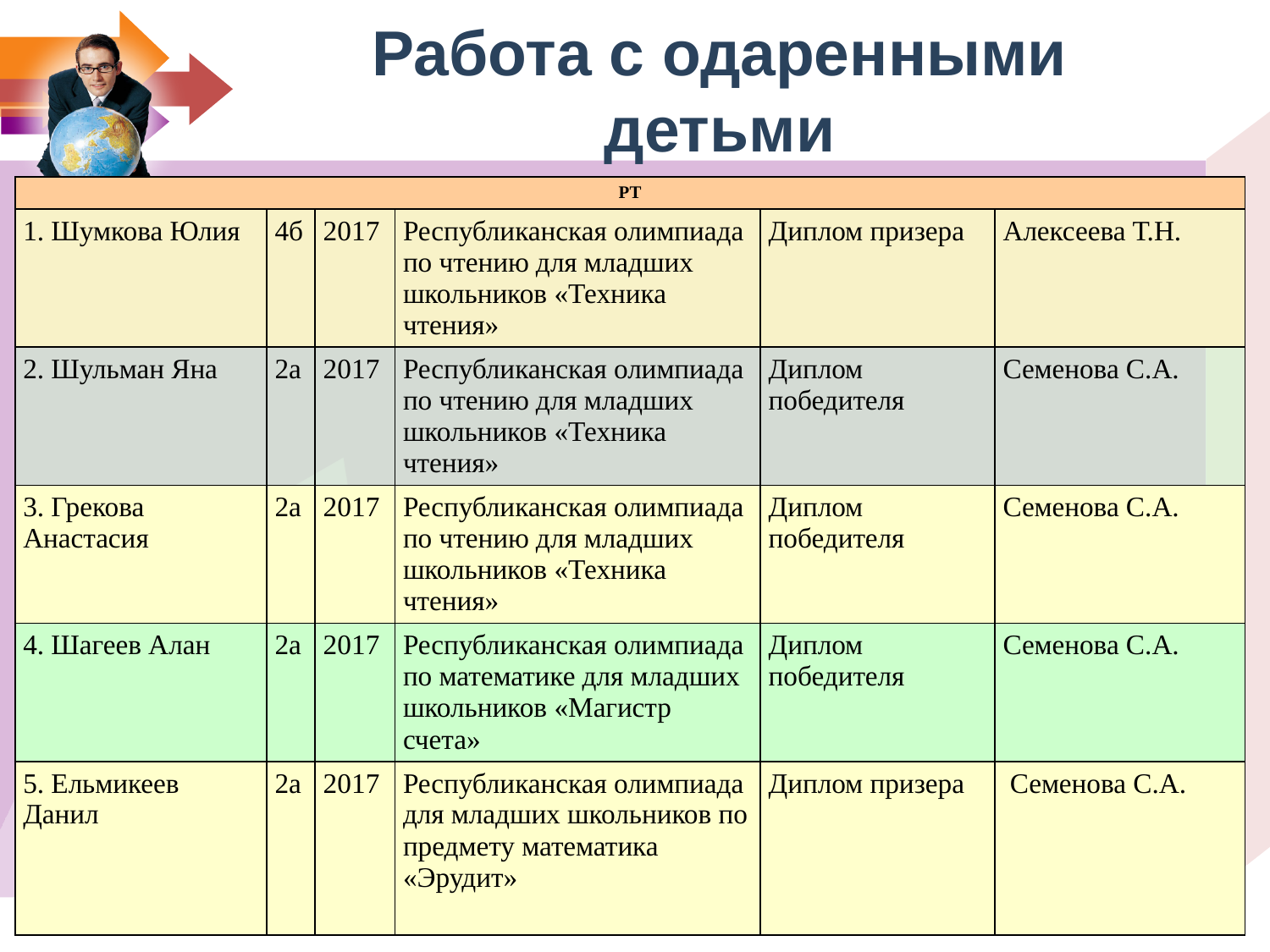

Работа с одаренными детьми
| РТ |  |  |  |  |  |
| --- | --- | --- | --- | --- | --- |
| 1. Шумкова Юлия | 4б | 2017 | Республиканская олимпиада по чтению для младших школьников «Техника чтения» | Диплом призера | Алексеева Т.Н. |
| 2. Шульман Яна | 2а | 2017 | Республиканская олимпиада по чтению для младших школьников «Техника чтения» | Диплом победителя | Семенова С.А. |
| 3. Грекова Анастасия | 2а | 2017 | Республиканская олимпиада по чтению для младших школьников «Техника чтения» | Диплом победителя | Семенова С.А. |
| 4. Шагеев Алан | 2а | 2017 | Республиканская олимпиада по математике для младших школьников «Магистр счета» | Диплом победителя | Семенова С.А. |
| 5. Ельмикеев Данил | 2а | 2017 | Республиканская олимпиада для младших школьников по предмету математика «Эрудит» | Диплом призера | Семенова С.А. |
50